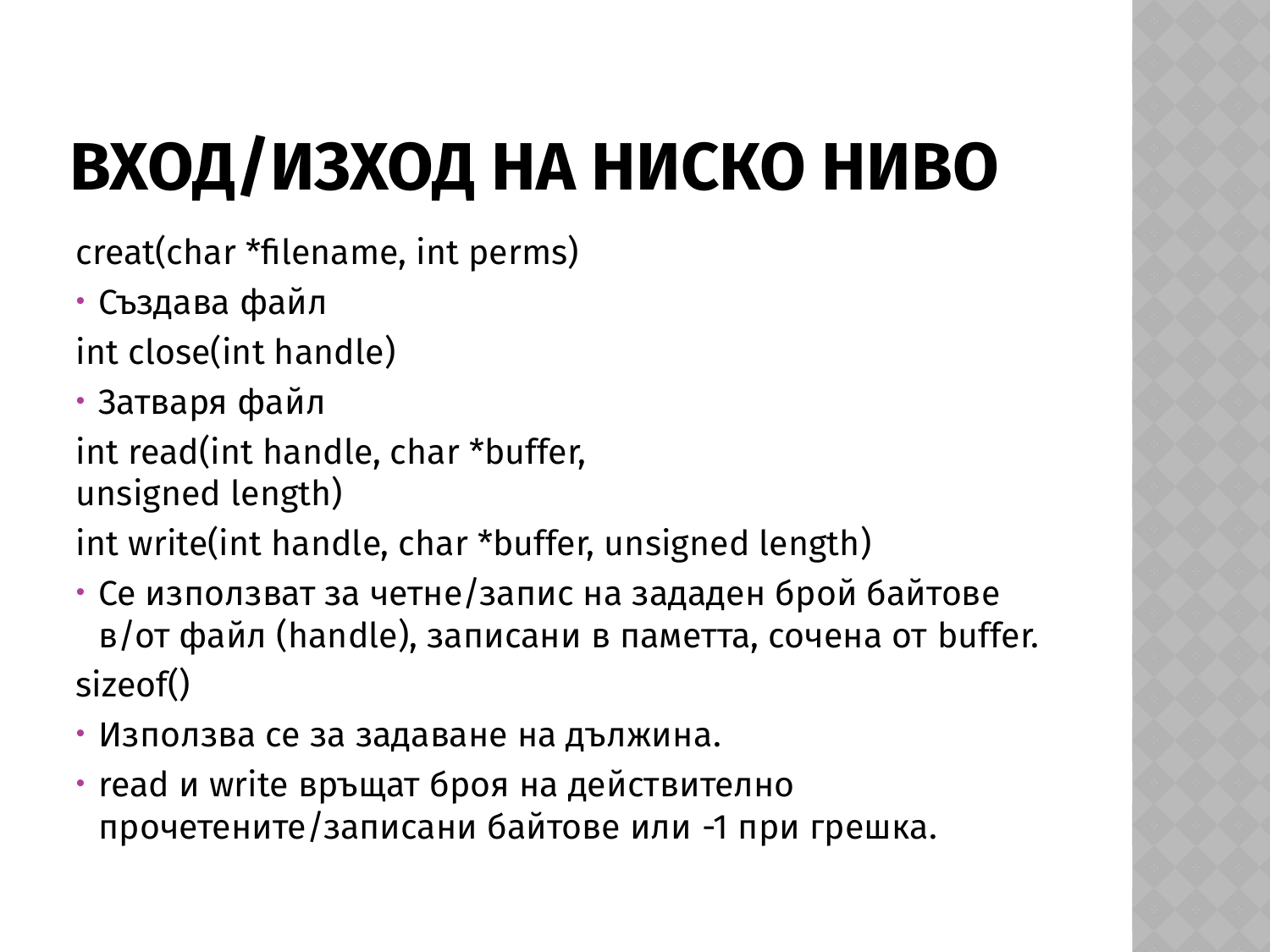

# Вход/изход на ниско ниво
creat(char *filename, int perms)
Създава файл
int close(int handle)
Затваря файл
int read(int handle, char *buffer, 
unsigned length)
int write(int handle, char *buffer, unsigned length)
Се използват за четне/запис на зададен брой байтове в/от файл (handle), записани в паметта, сочена от buffer.
sizeof()
Използва се за задаване на дължина.
read и write връщат броя на действително прочетените/записани байтове или -1 при грешка.

100
ПИК2 - Лекции
Д. Гоцева